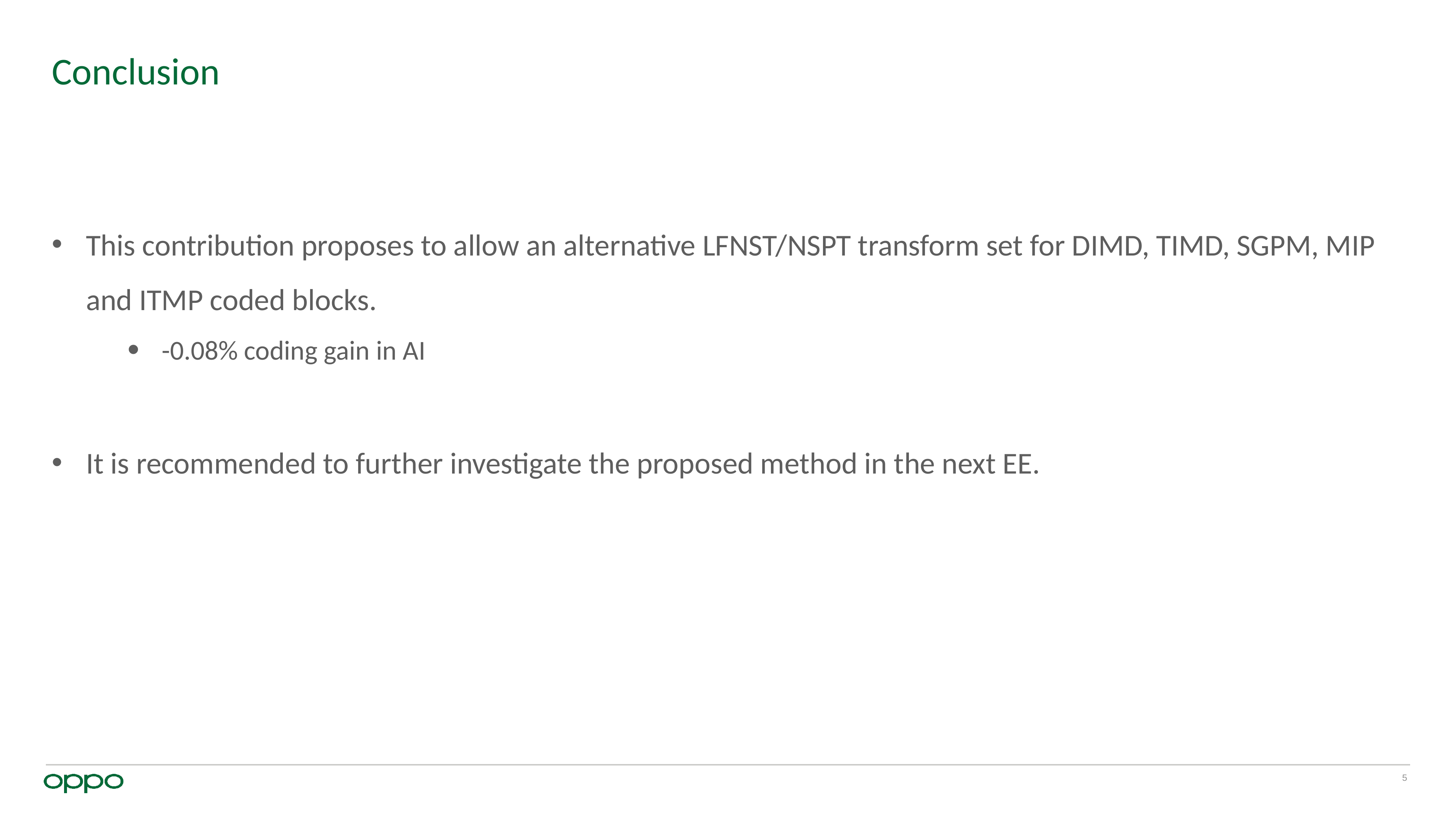

# Conclusion
This contribution proposes to allow an alternative LFNST/NSPT transform set for DIMD, TIMD, SGPM, MIP and ITMP coded blocks.
-0.08% coding gain in AI

It is recommended to further investigate the proposed method in the next EE.